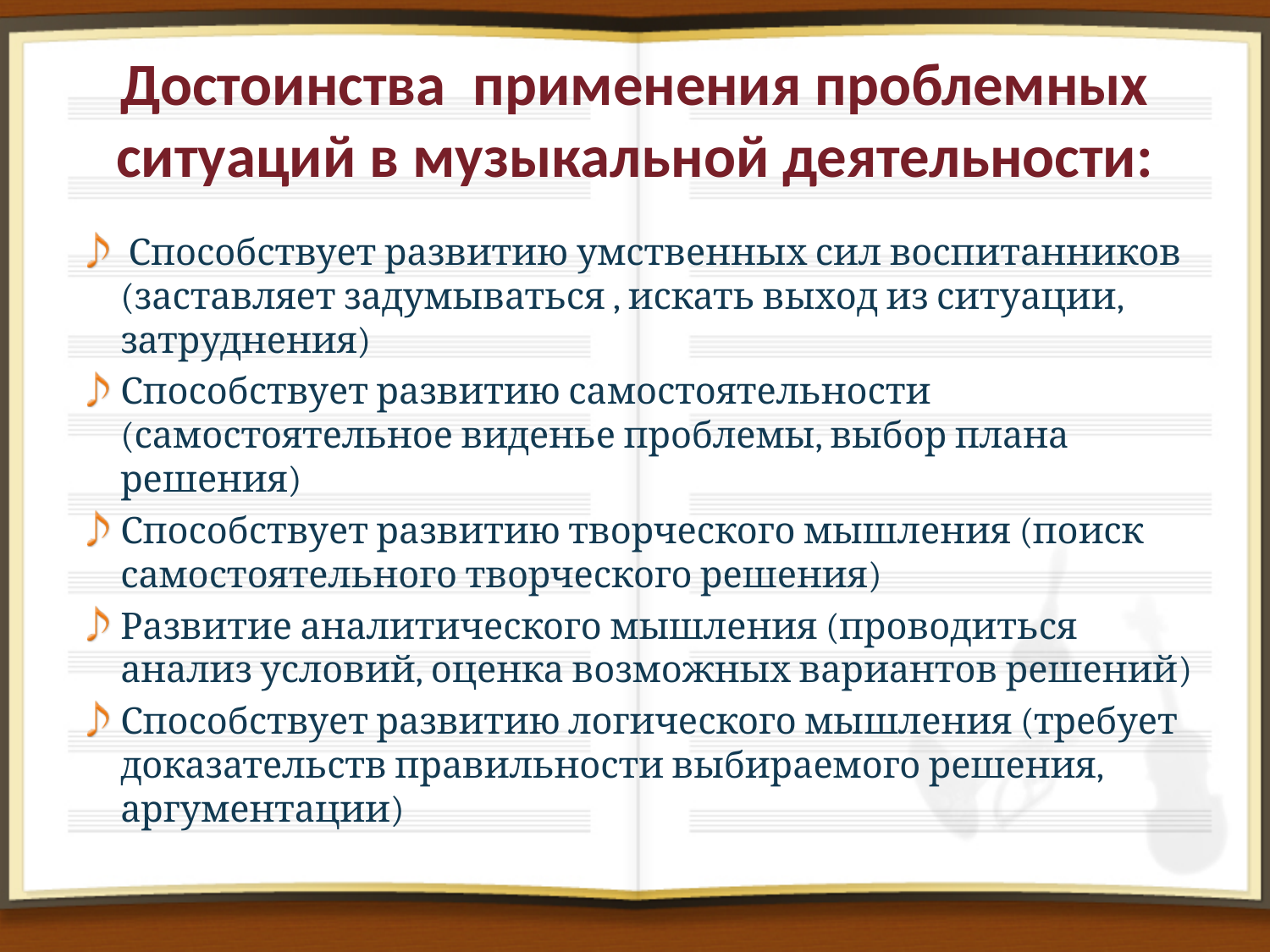

# Достоинства  применения проблемных ситуаций в музыкальной деятельности:
 Способствует развитию умственных сил воспитанников (заставляет задумываться , искать выход из ситуации, затруднения)
Способствует развитию самостоятельности (самостоятельное виденье проблемы, выбор плана решения)
Способствует развитию творческого мышления (поиск самостоятельного творческого решения)
Развитие аналитического мышления (проводиться анализ условий, оценка возможных вариантов решений)
Способствует развитию логического мышления (требует доказательств правильности выбираемого решения, аргументации)